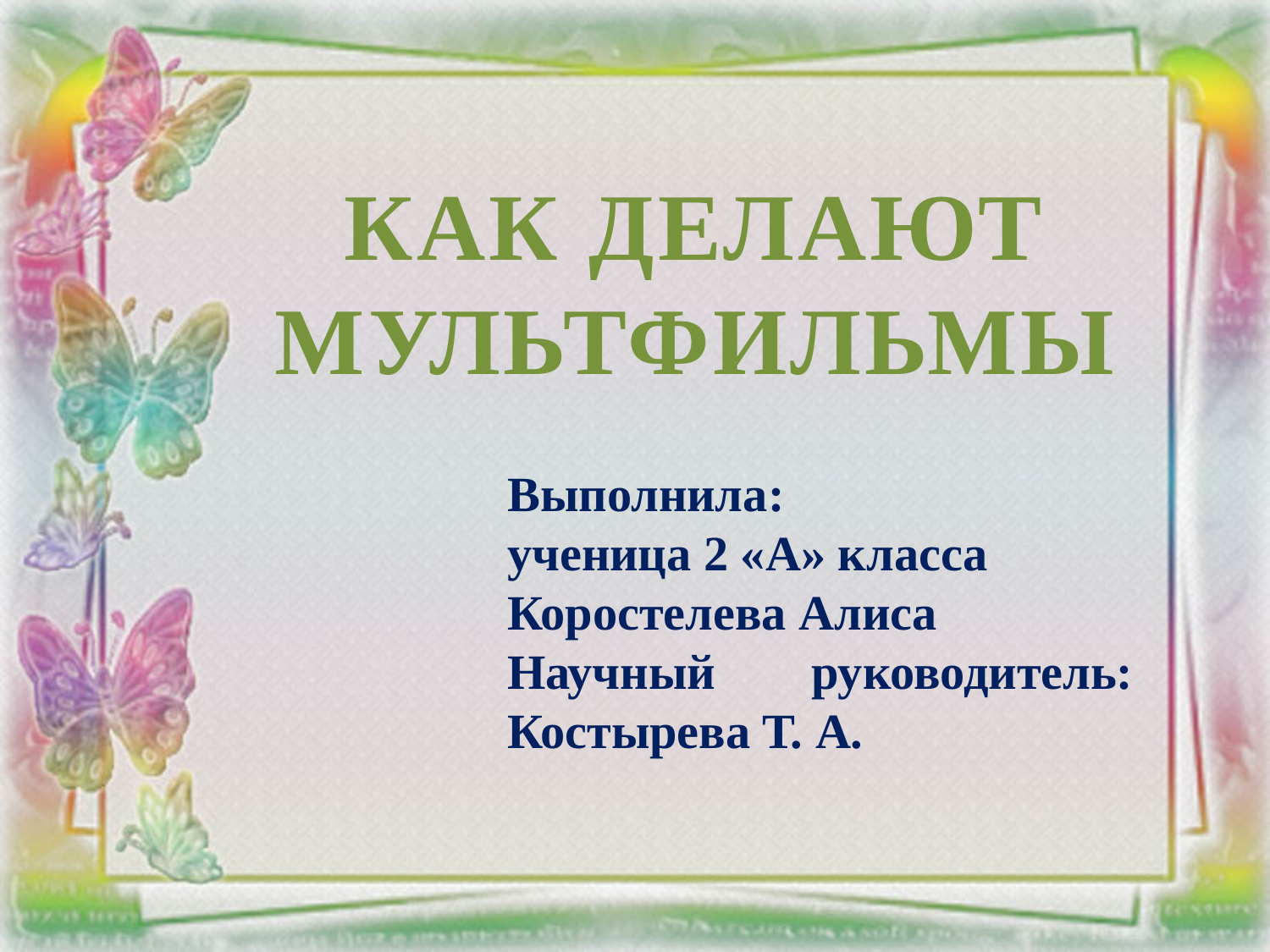

Как делают мультфильмы
Выполнила:
ученица 2 «А» класса
Коростелева Алиса
Научный руководитель: Костырева Т. А.